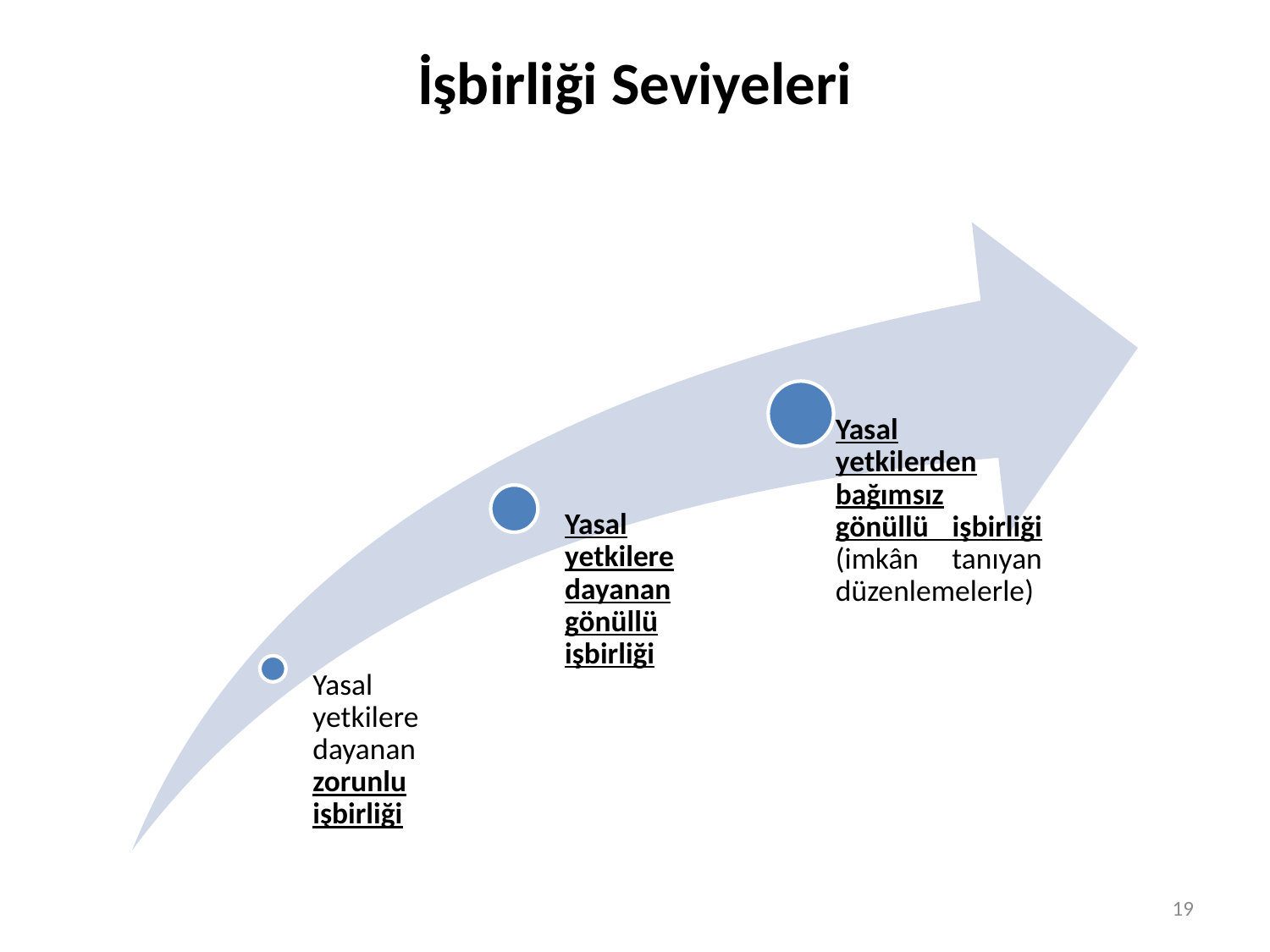

# İşbirliği Seviyeleri
Yasal yetkilere dayanan zorunlu işbirliği
Yasal yetkilere dayanan gönüllü işbirliği
Yasal yetkilerden bağımsız gönüllü işbirliği (imkân tanıyan düzenlemelerle)
19